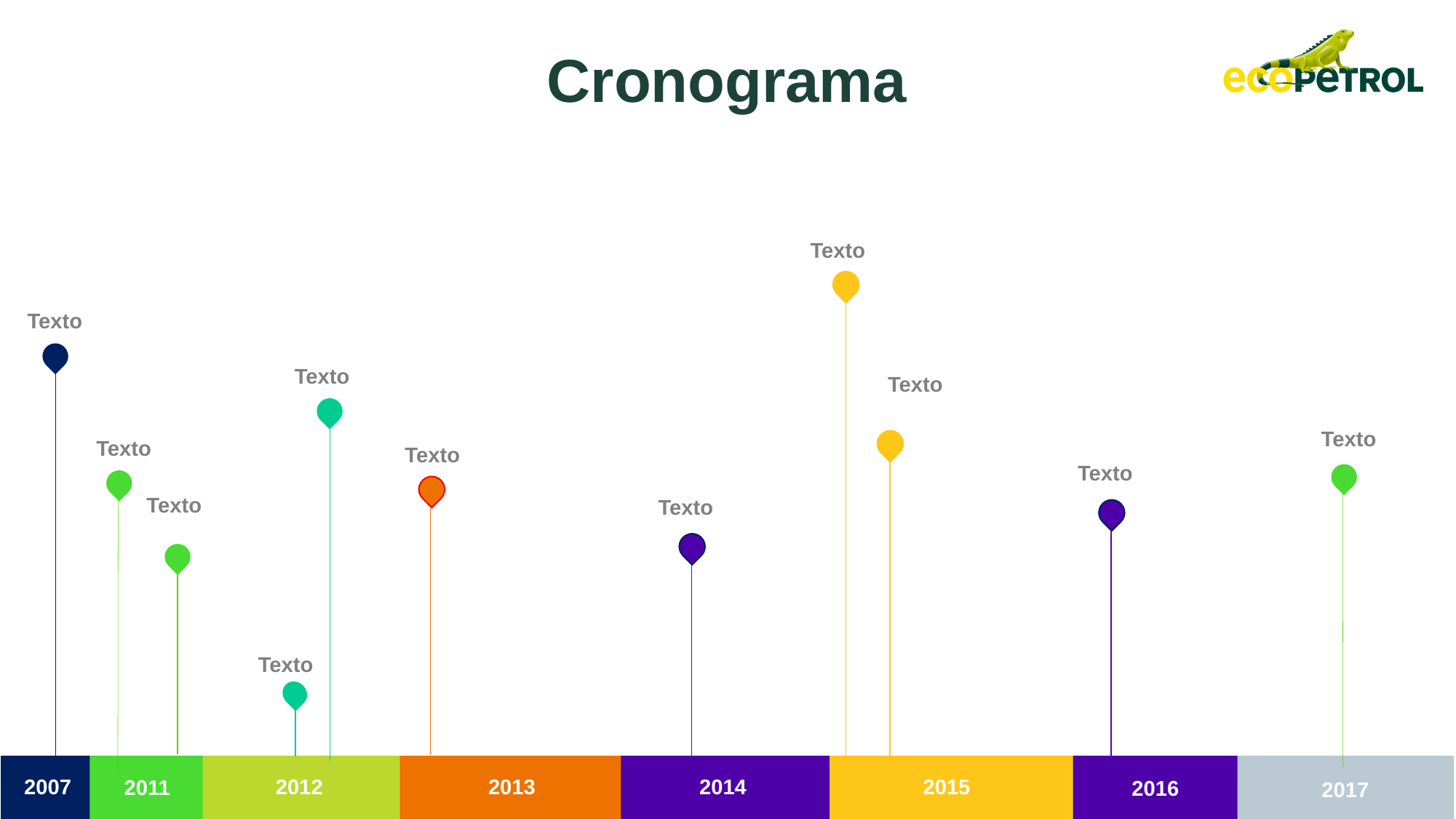

Cronograma
Texto

Texto

Texto
Texto

Texto

Texto
Texto
Texto

Texto
Texto

Texto

2007
2012
2013
2014
2015
2011
2016
2017